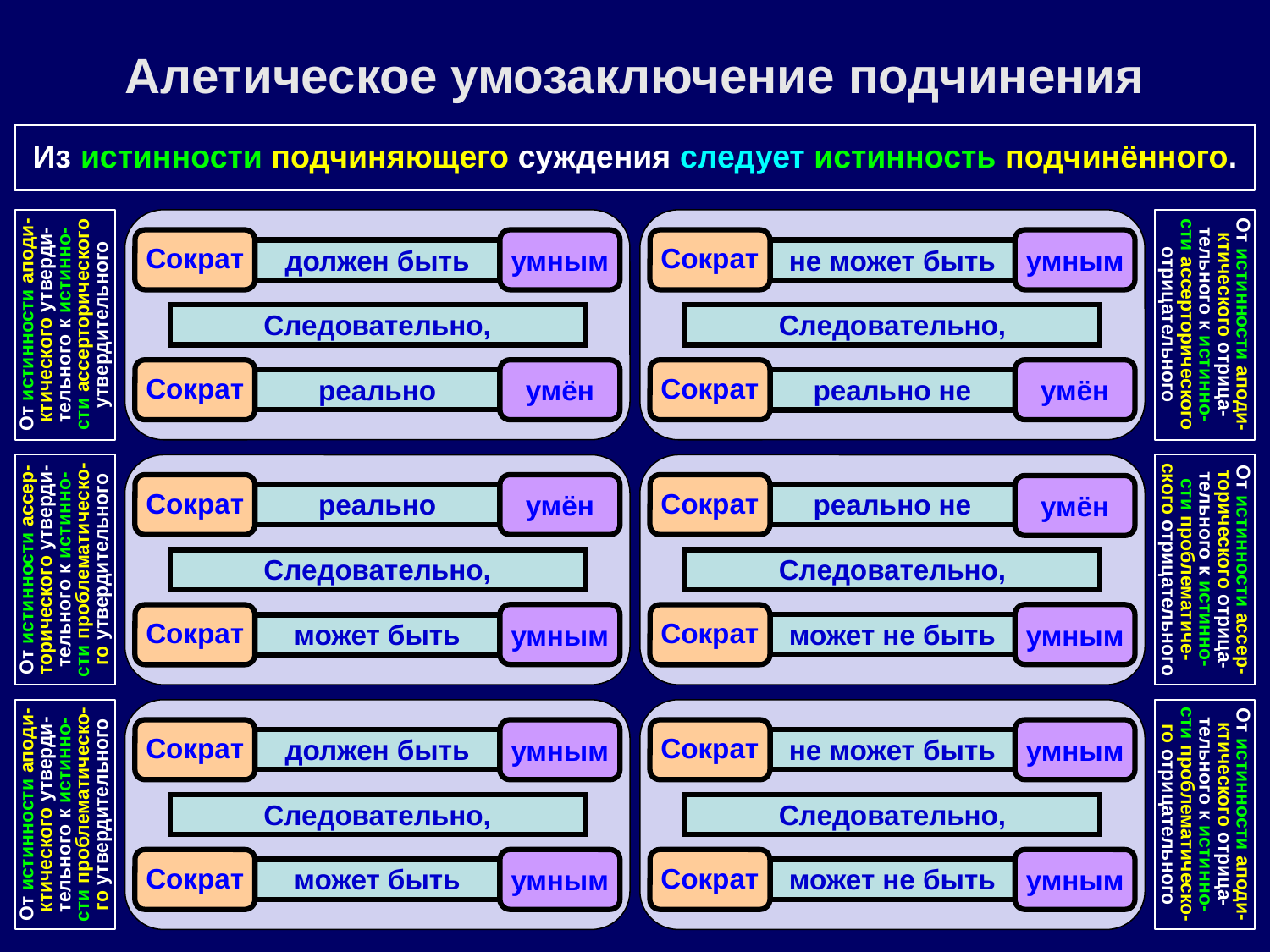

Алетическое умозаключение подчинения
Из истинности подчиняющего суждения следует истинность подчинённого.

Сократ
умным
Сократ
умным
должен быть
не может быть
От истинности аподи-ктического утверди-тельного к истинно-сти ассерторического утвердительного
От истинности аподи-ктического отрица-тельного к истинно-сти ассерторического отрицательного
Следовательно,
Следовательно,
Сократ
умён
Сократ
умён
реально
реально не

Сократ
умён
Сократ
умён
реально
реально не
От истинности ассер-торического утверди-тельного к истинно-сти проблематическо-го утвердительного
От истинности ассер-торического отрица-тельного к истинно-сти проблематиче-ского отрицательного
Следовательно,
Следовательно,
умным
умным
Сократ
Сократ
может не быть
может быть

Сократ
умным
Сократ
умным
должен быть
не может быть
От истинности аподи-ктического утверди-тельного к истинно-сти проблематическо-го утвердительного
От истинности аподи-ктического отрица-тельного к истинно-сти проблематическо-го отрицательного
Следовательно,
Следовательно,
Сократ
умным
Сократ
умным
может быть
может не быть